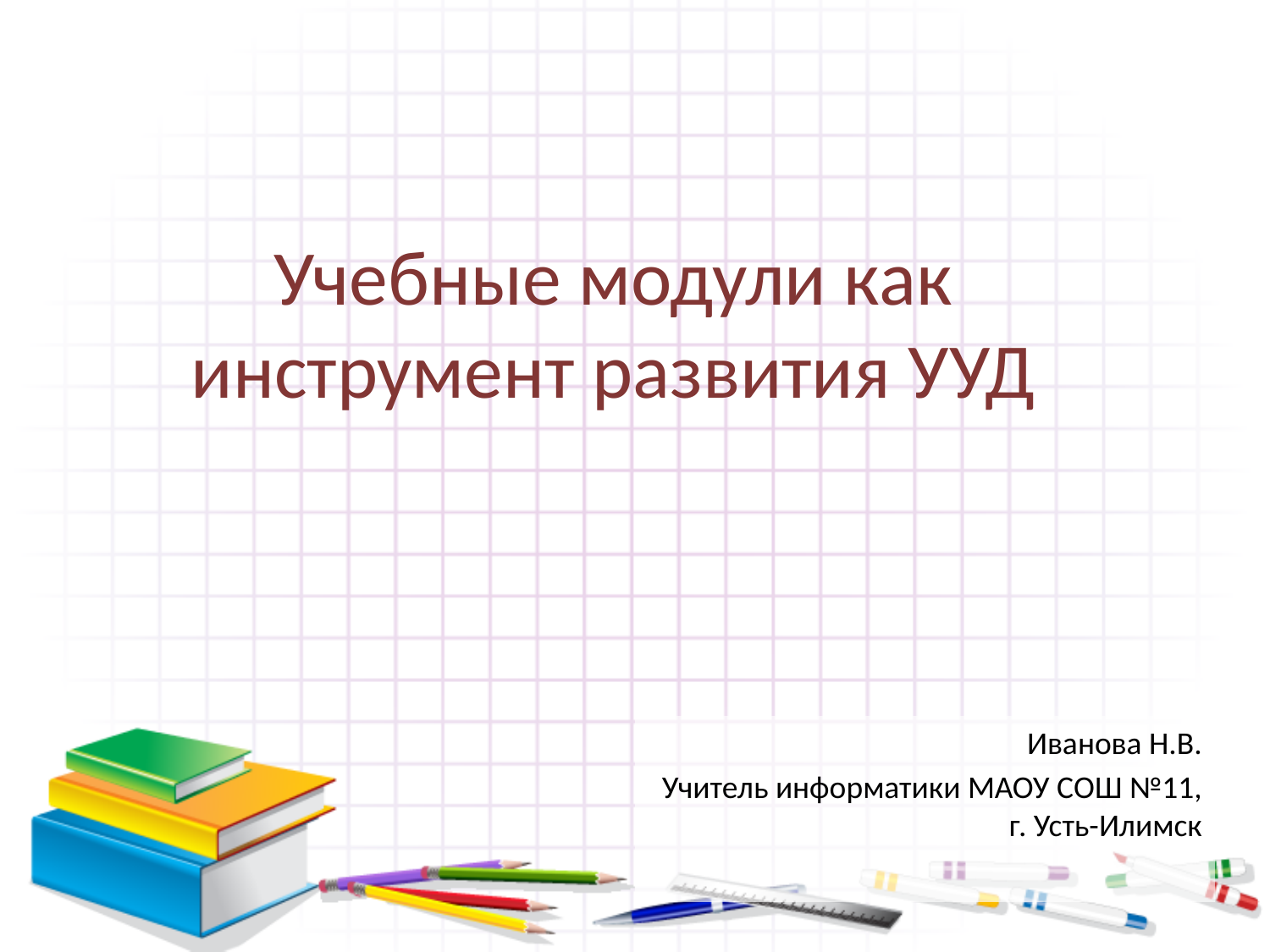

# Учебные модули как инструмент развития УУД
Иванова Н.В.
Учитель информатики МАОУ СОШ №11, г. Усть-Илимск